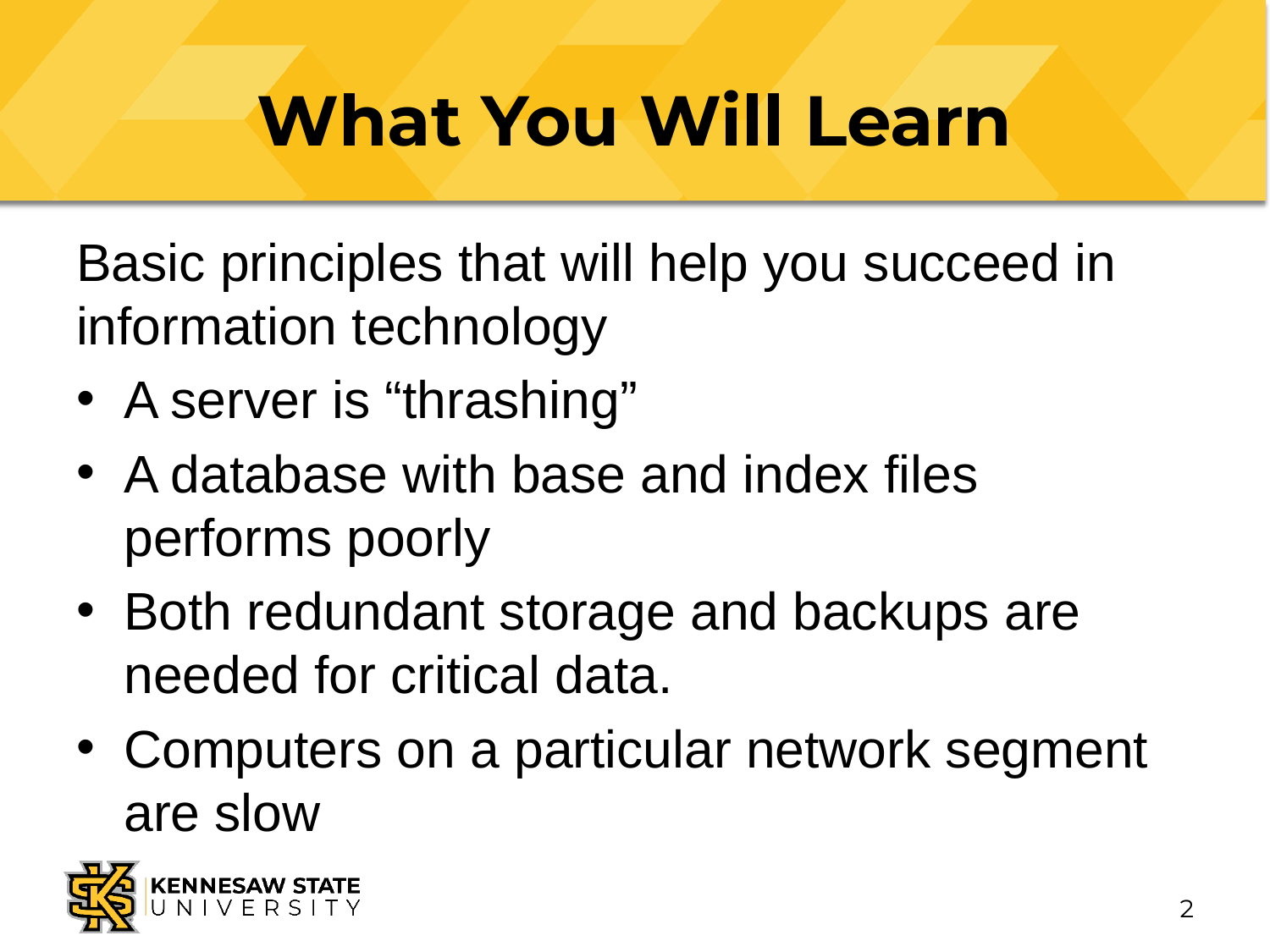

# What You Will Learn
Basic principles that will help you succeed in information technology
A server is “thrashing”
A database with base and index files performs poorly
Both redundant storage and backups are needed for critical data.
Computers on a particular network segment are slow

2